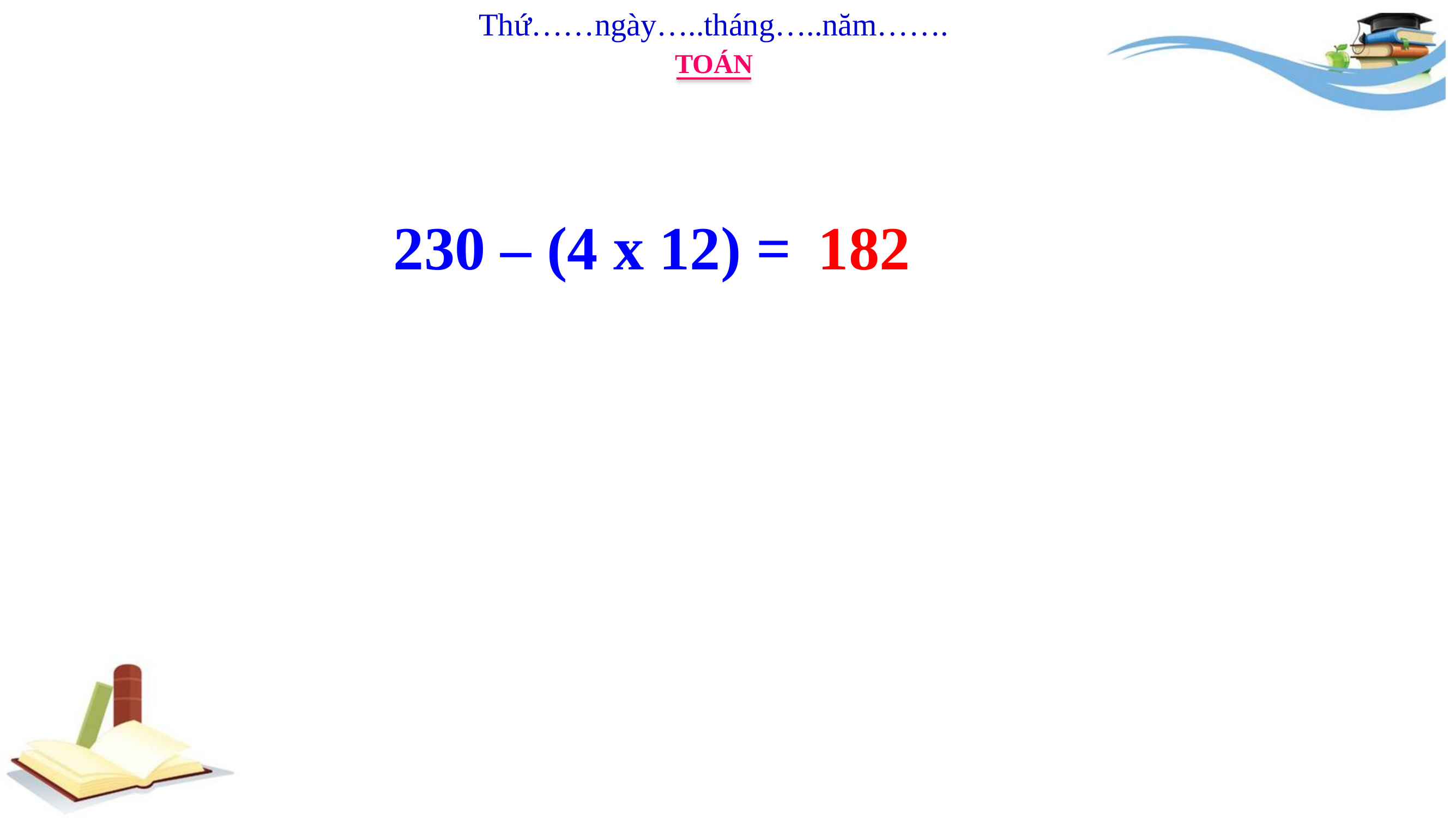

Thứ……ngày…..tháng…..năm…….
TOÁN
230 – (4 x 12) =
182